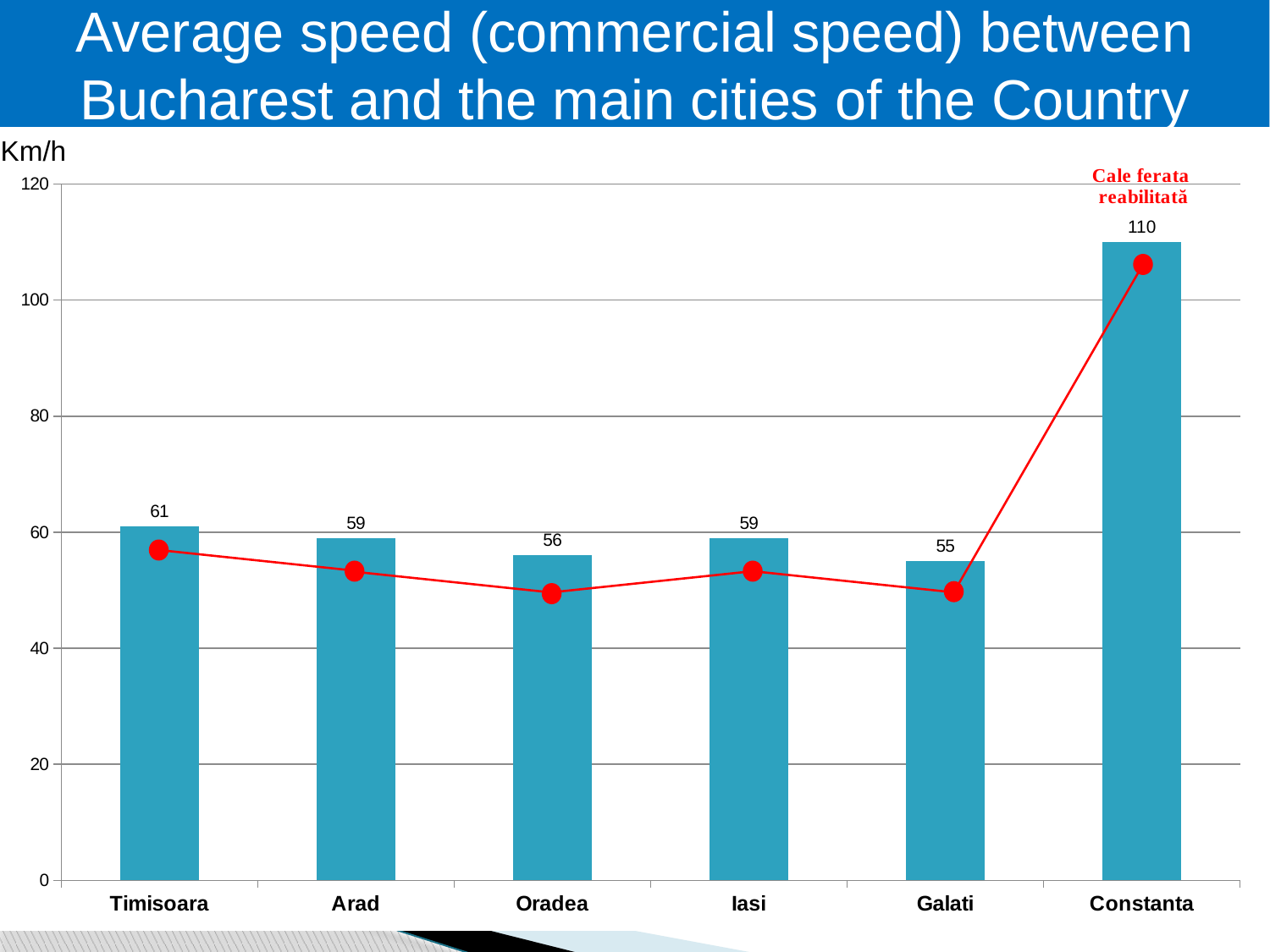

# Average speed (commercial speed) between Bucharest and the main cities of the Country
Km/h

### Chart

| Category | viteza comercială |
|---|---|
| Timisoara | 61.0 |
| Arad | 59.0 |
| Oradea | 56.0 |
| Iasi | 59.0 |
| Galati | 55.0 |
| Constanta | 110.0 |